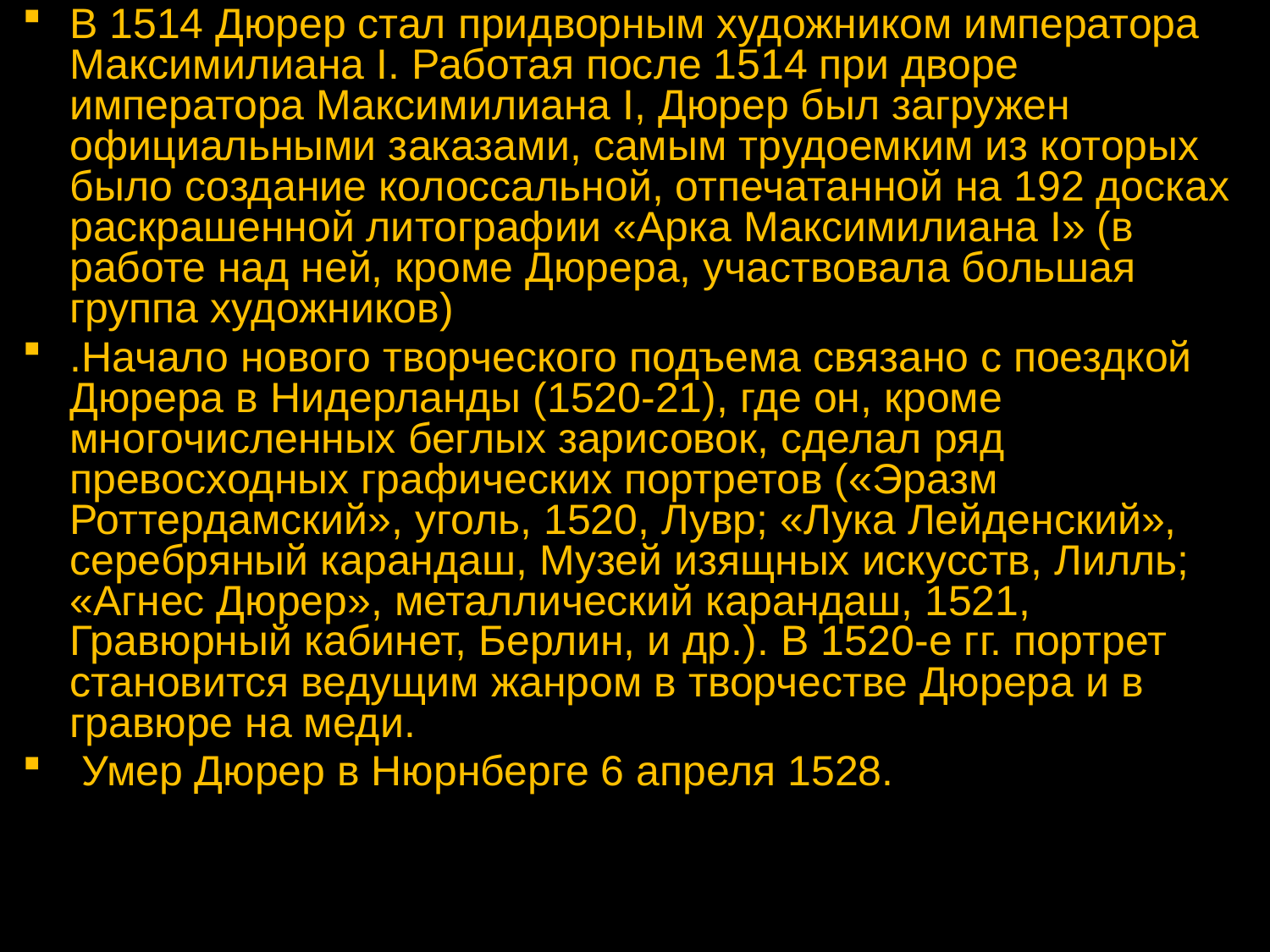

В 1514 Дюрер стал придворным художником императора Максимилиана I. Работая после 1514 при дворе императора Максимилиана I, Дюрер был загружен официальными заказами, самым трудоемким из которых было создание колоссальной, отпечатанной на 192 досках раскрашенной литографии «Арка Максимилиана I» (в работе над ней, кроме Дюрера, участвовала большая группа художников)
.Начало нового творческого подъема связано с поездкой Дюрера в Нидерланды (1520-21), где он, кроме многочисленных беглых зарисовок, сделал ряд превосходных графических портретов («Эразм Роттердамский», уголь, 1520, Лувр; «Лука Лейденский», серебряный карандаш, Музей изящных искусств, Лилль; «Агнес Дюрер», металлический карандаш, 1521, Гравюрный кабинет, Берлин, и др.). В 1520-е гг. портрет становится ведущим жанром в творчестве Дюрера и в гравюре на меди.
 Умер Дюрер в Нюрнберге 6 апреля 1528.